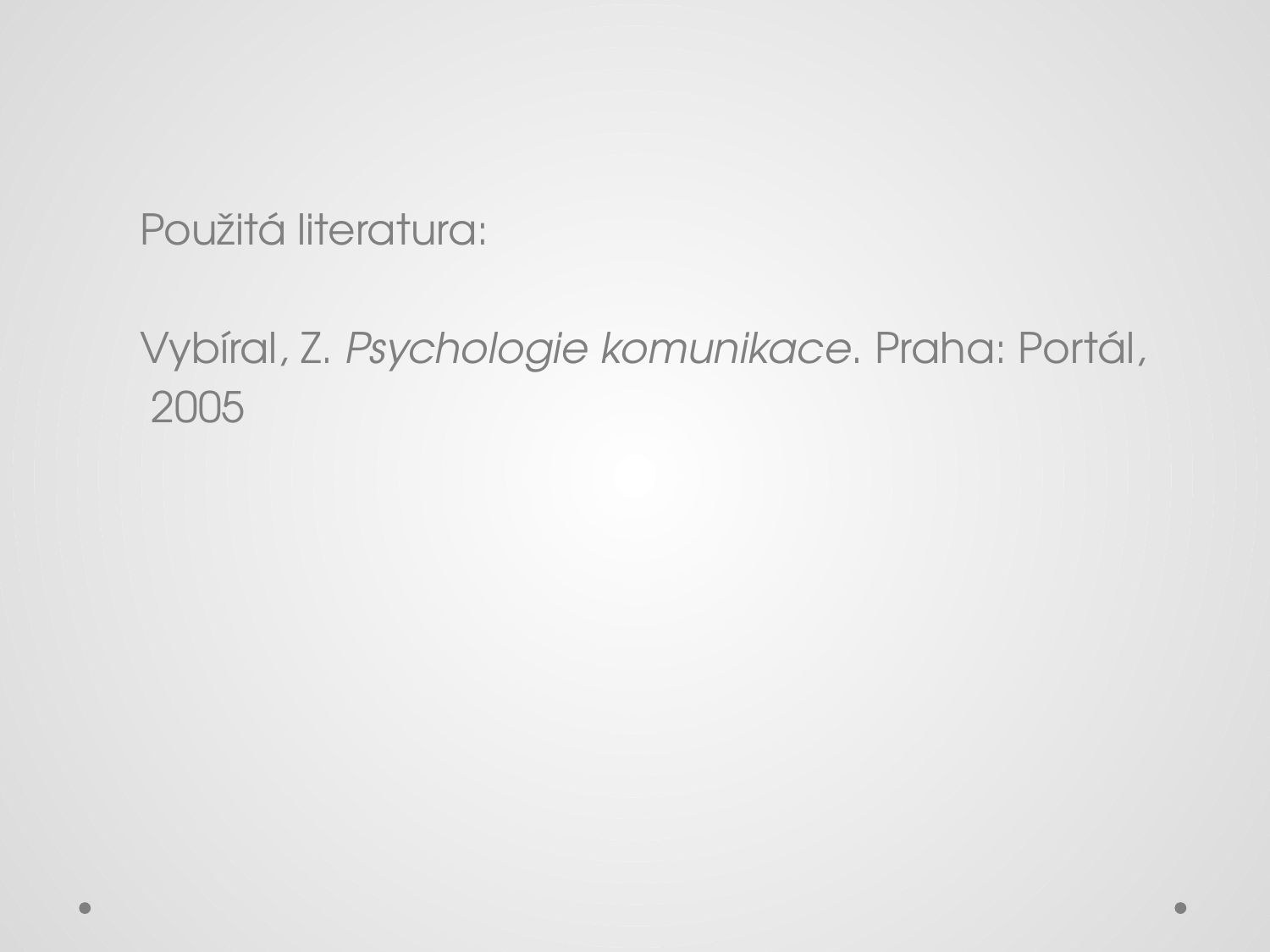

Použitá literatura:

	Vybíral, Z. Psychologie komunikace. Praha: Portál,
	 2005